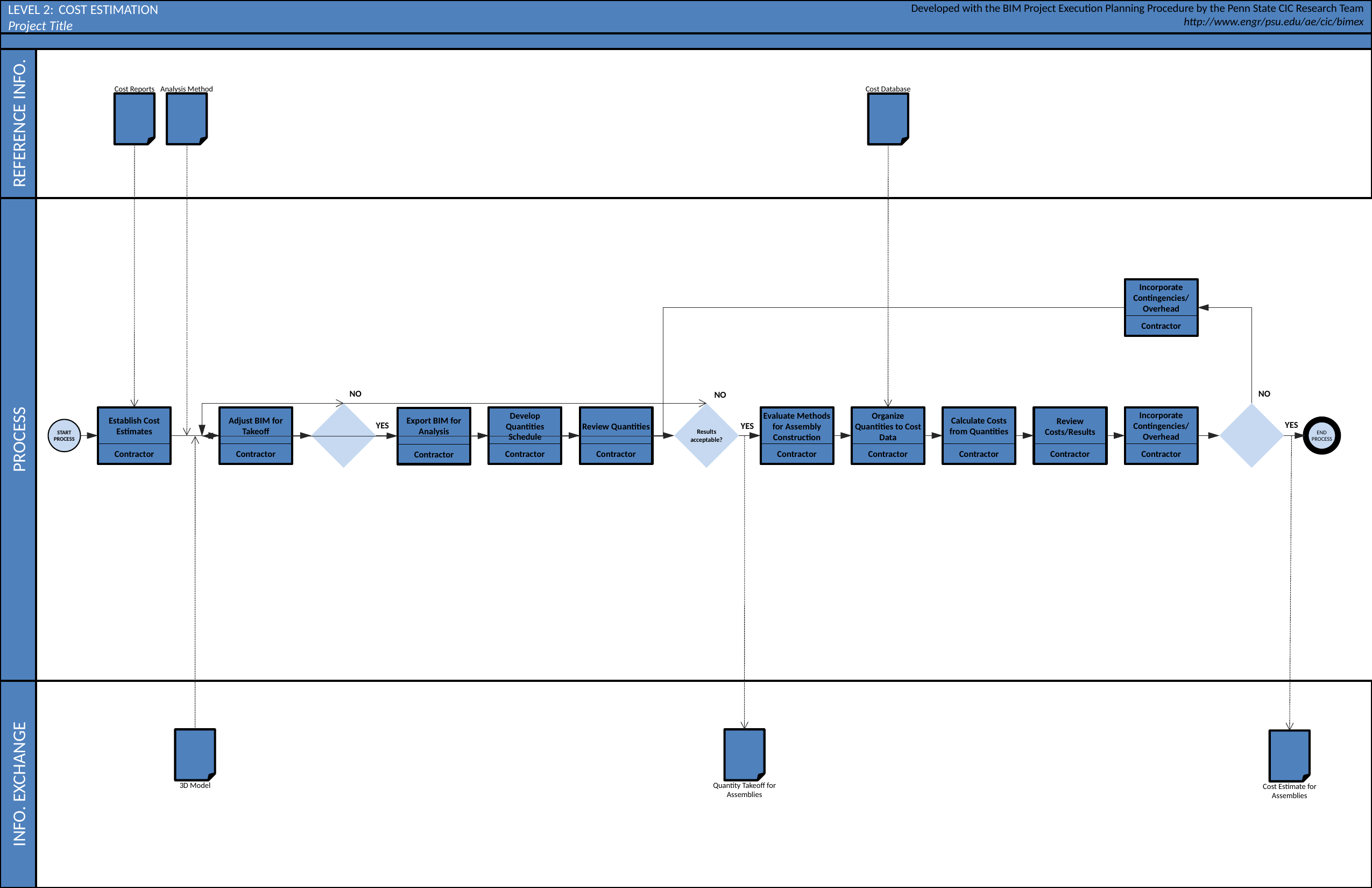

# Cost estimation
Cost Reports

Analysis Method

Cost Database

Incorporate Contingencies/ Overhead
Contractor
NO
NO
NO
Model ready for QTO/Cost Analysis?
Results acceptable?
Results in compliance with cost target?
Export BIM for Analysis

Contractor

Establish Cost Estimates
Contractor

Adjust BIM for Takeoff
Contractor

Develop Quantities Schedule
Contractor

Review Quantities
Contractor

Evaluate Methods for Assembly Construction
Contractor

Organize Quantities to Cost Data
Contractor

Calculate Costs from Quantities
Contractor

Review Costs/Results
Contractor

Incorporate Contingencies/ Overhead
Contractor
YES
START PROCESS
YES
END PROCESS
YES

3D Model

Quantity Takeoff for Assemblies

Cost Estimate for Assemblies